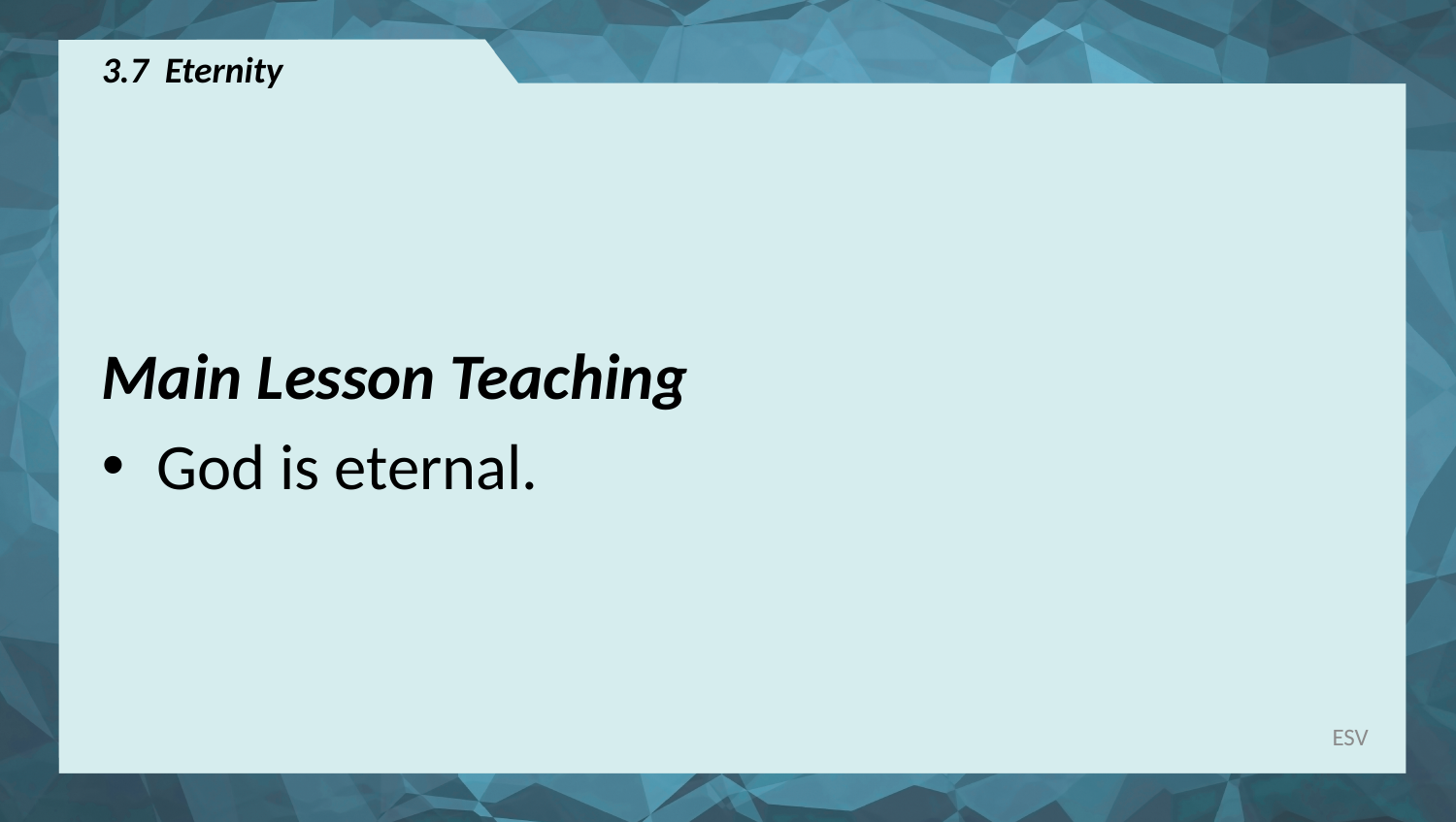

# 3.7  Eternity
Main Lesson Teaching
God is eternal.
ESV